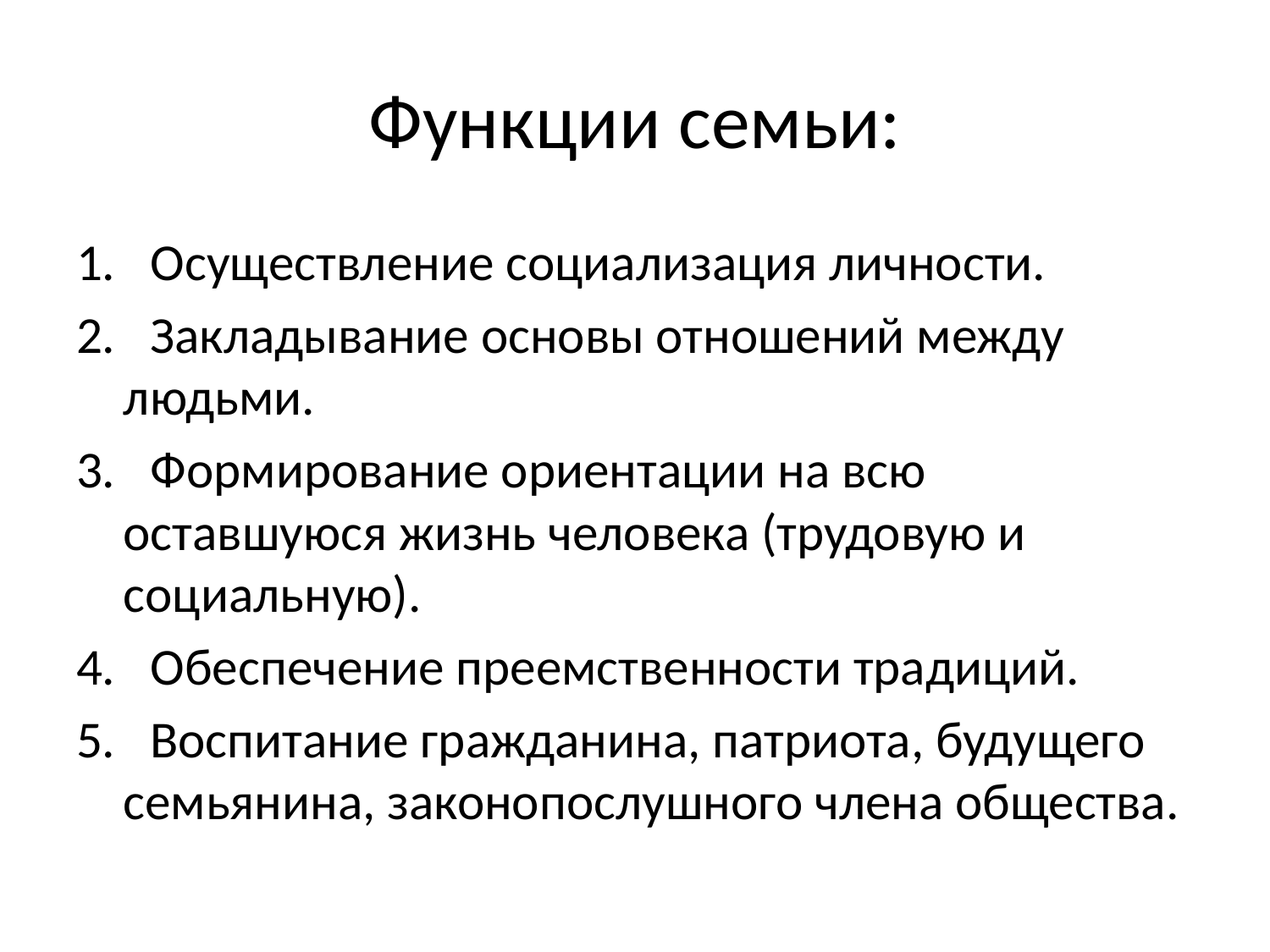

# Функции семьи:
1.   Осуществление социализация личности.
2.   Закладывание основы отношений между людьми.
3.   Формирование ориентации на всю оставшуюся жизнь человека (трудовую и социальную).
4.   Обеспечение преемственности традиций.
5.   Воспитание гражданина, патриота, будущего семьянина, законопослушного члена общества.